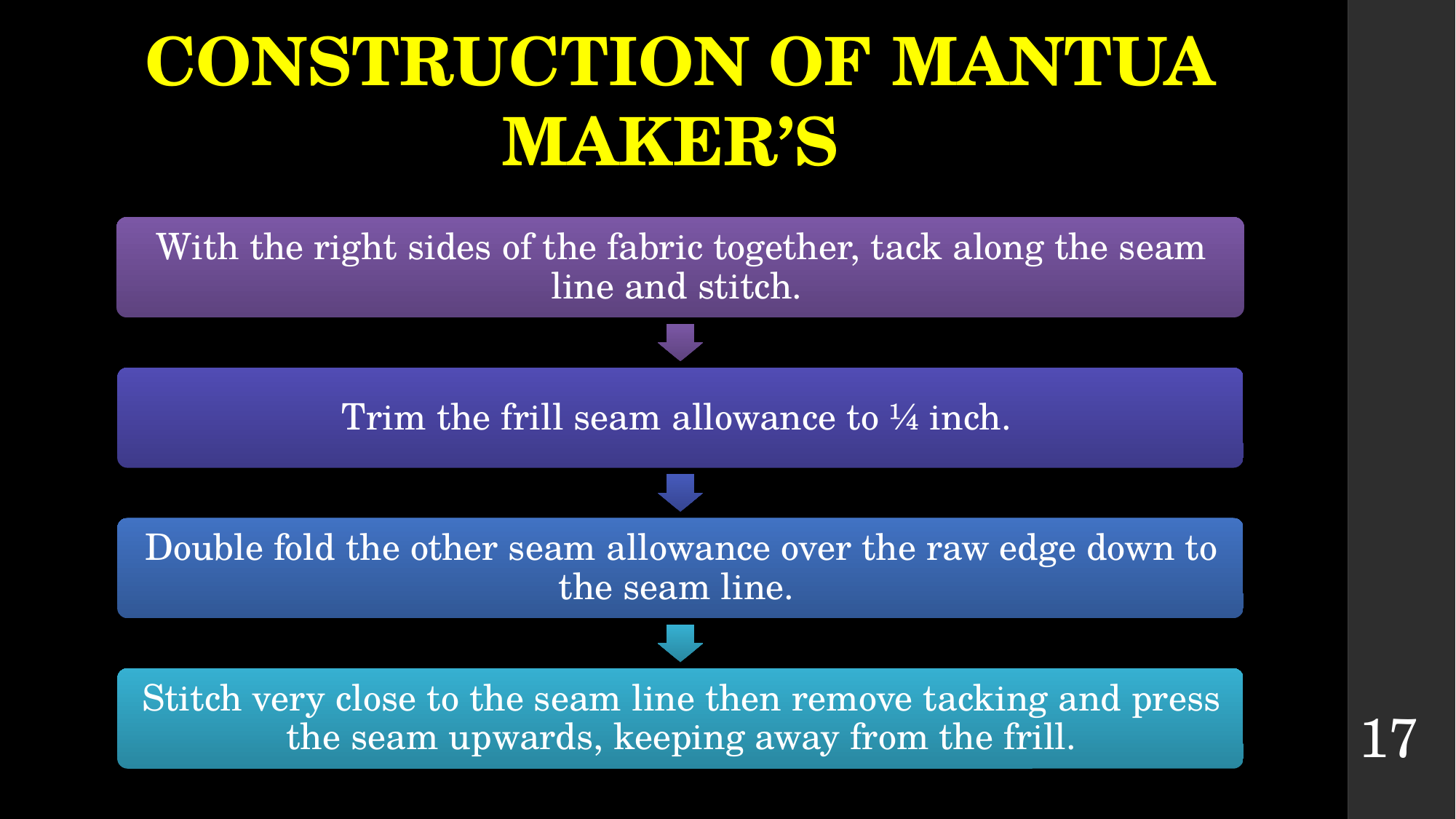

# CONSTRUCTION OF MANTUA MAKER’S
With the right sides of the fabric together, tack along the seam line and stitch.

Trim the frill seam allowance to ¼ inch.

Double fold the other seam allowance over the raw edge down to the seam line.

Stitch very close to the seam line then remove tacking and press the seam upwards, keeping away from the frill.
17